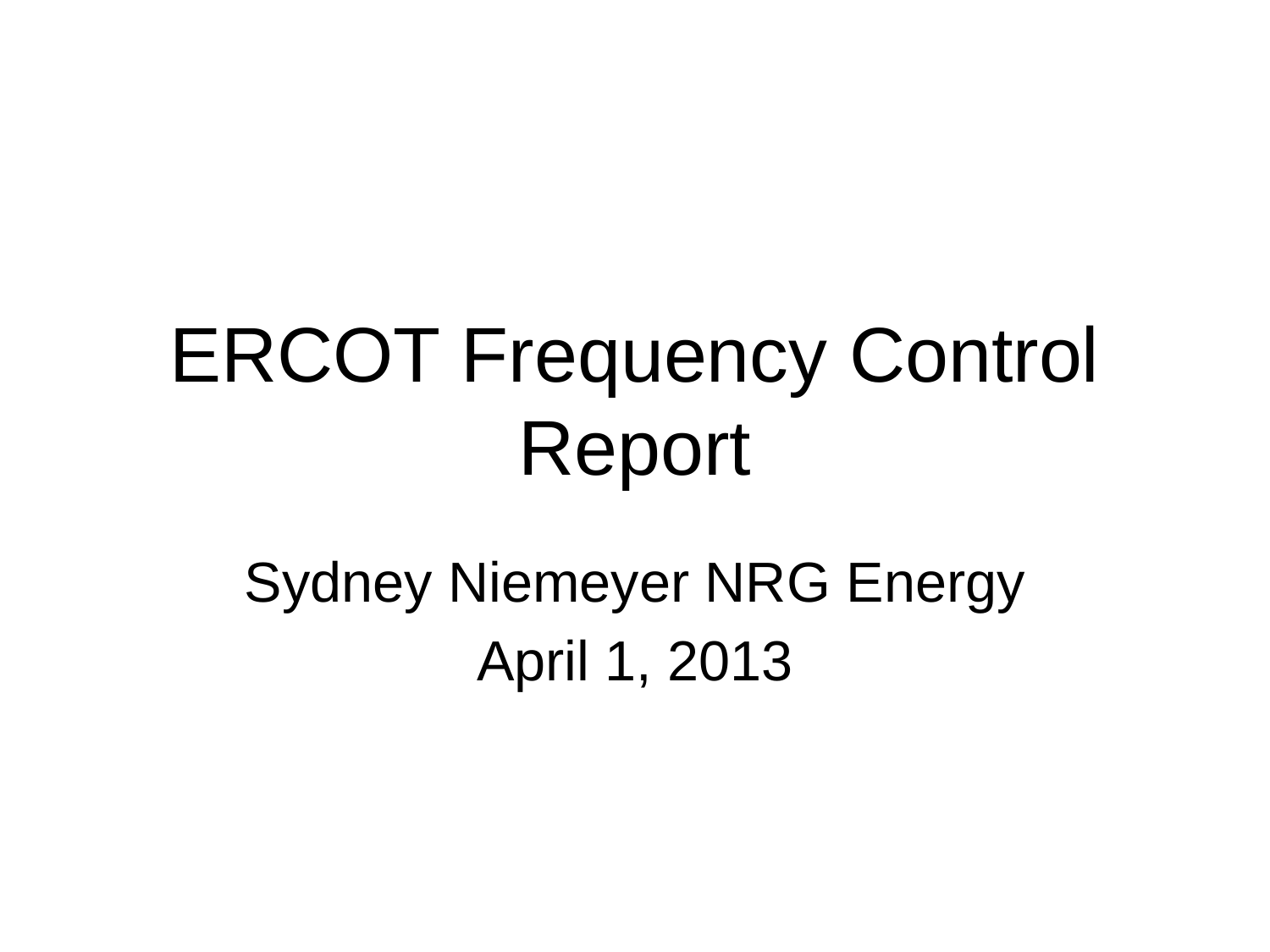

# ERCOT Frequency Control Report
Sydney Niemeyer NRG Energy
April 1, 2013